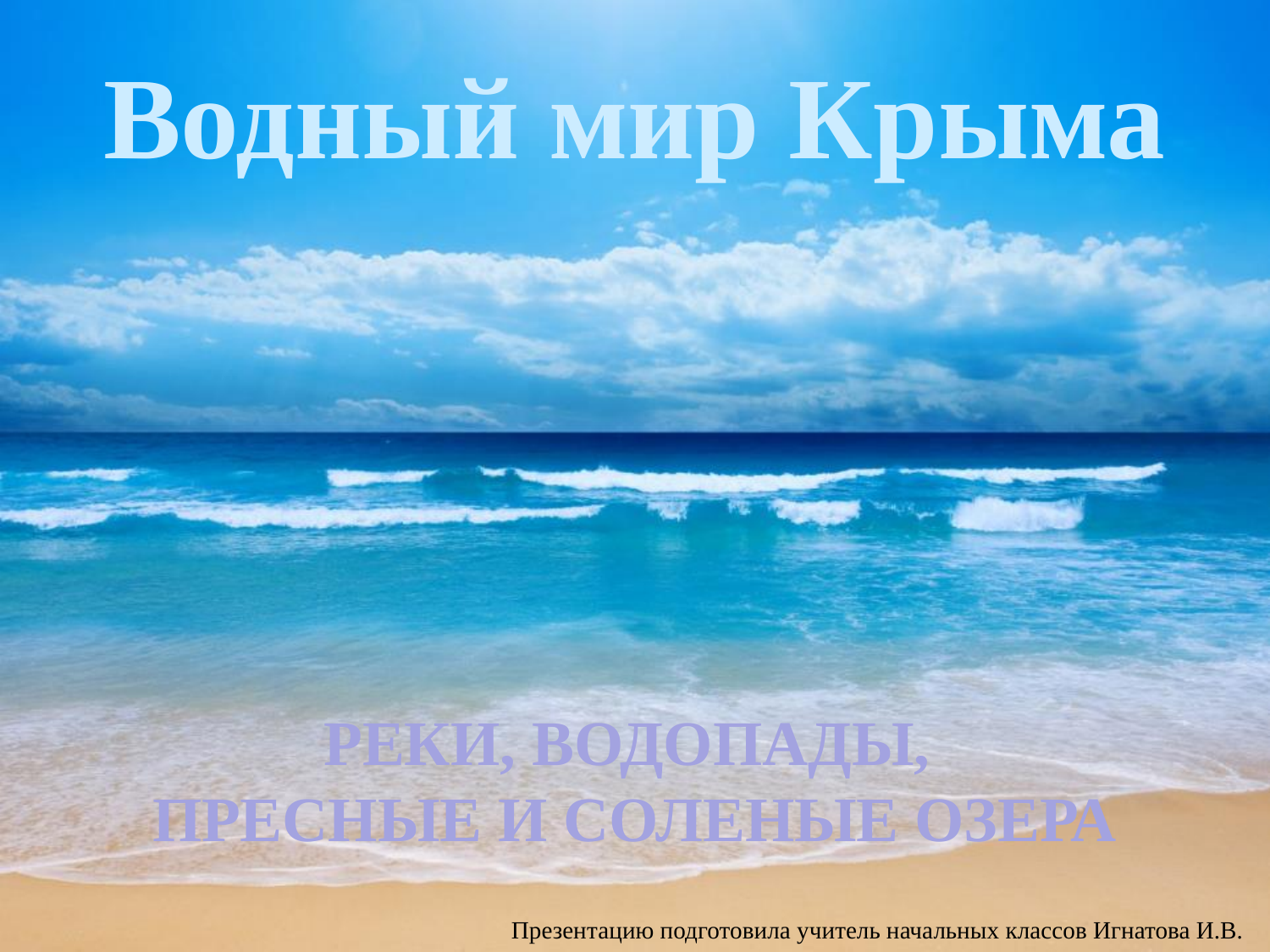

Водный мир Крыма
РЕКИ, ВОДОПАДЫ,
ПРЕСНЫЕ И СОЛЕНЫЕ ОЗЕРА
Презентацию подготовила учитель начальных классов Игнатова И.В.